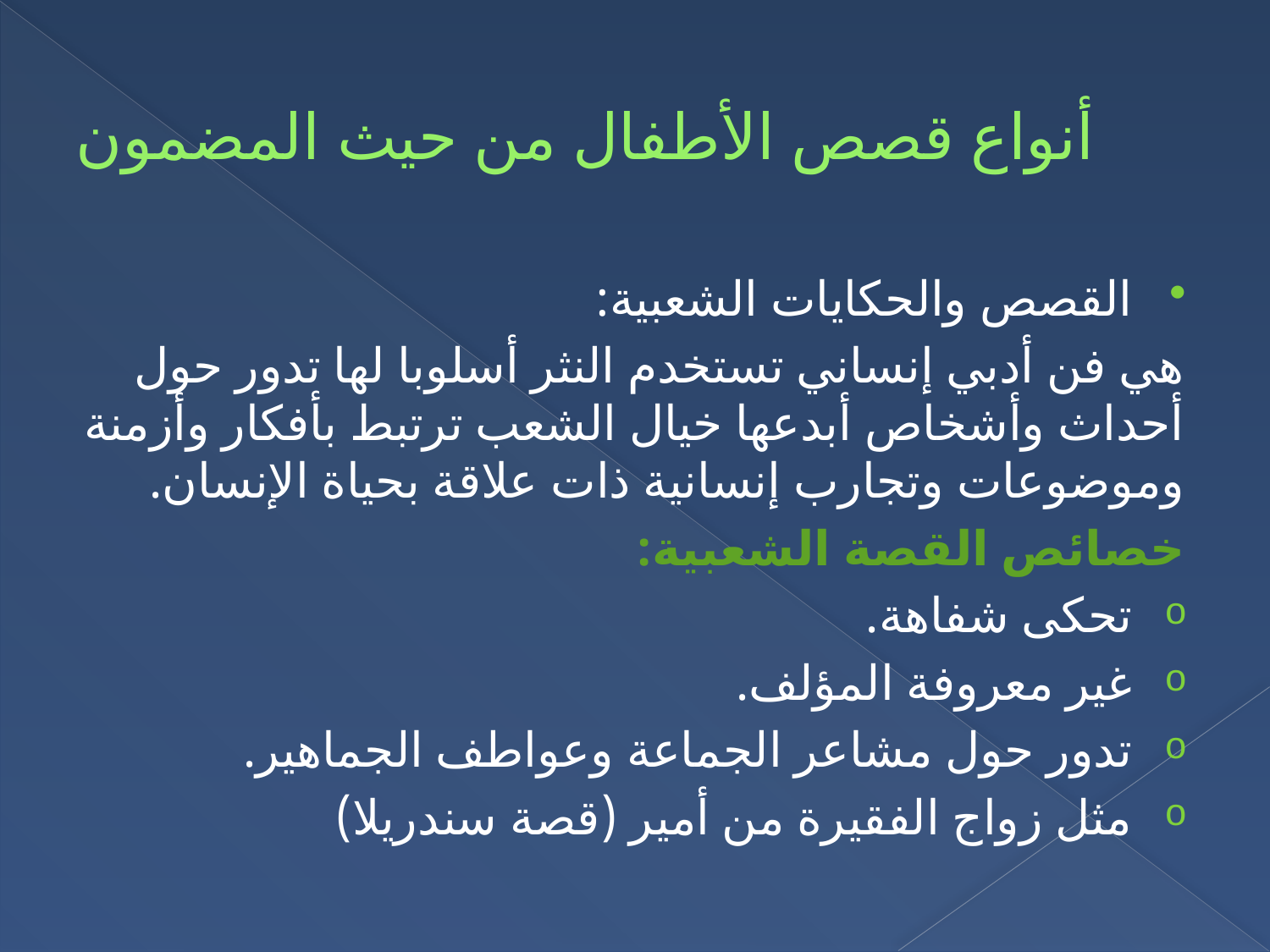

# أنواع قصص الأطفال من حيث المضمون
القصص والحكايات الشعبية:
هي فن أدبي إنساني تستخدم النثر أسلوبا لها تدور حول أحداث وأشخاص أبدعها خيال الشعب ترتبط بأفكار وأزمنة وموضوعات وتجارب إنسانية ذات علاقة بحياة الإنسان.
خصائص القصة الشعبية:
تحكى شفاهة.
غير معروفة المؤلف.
تدور حول مشاعر الجماعة وعواطف الجماهير.
مثل زواج الفقيرة من أمير (قصة سندريلا)